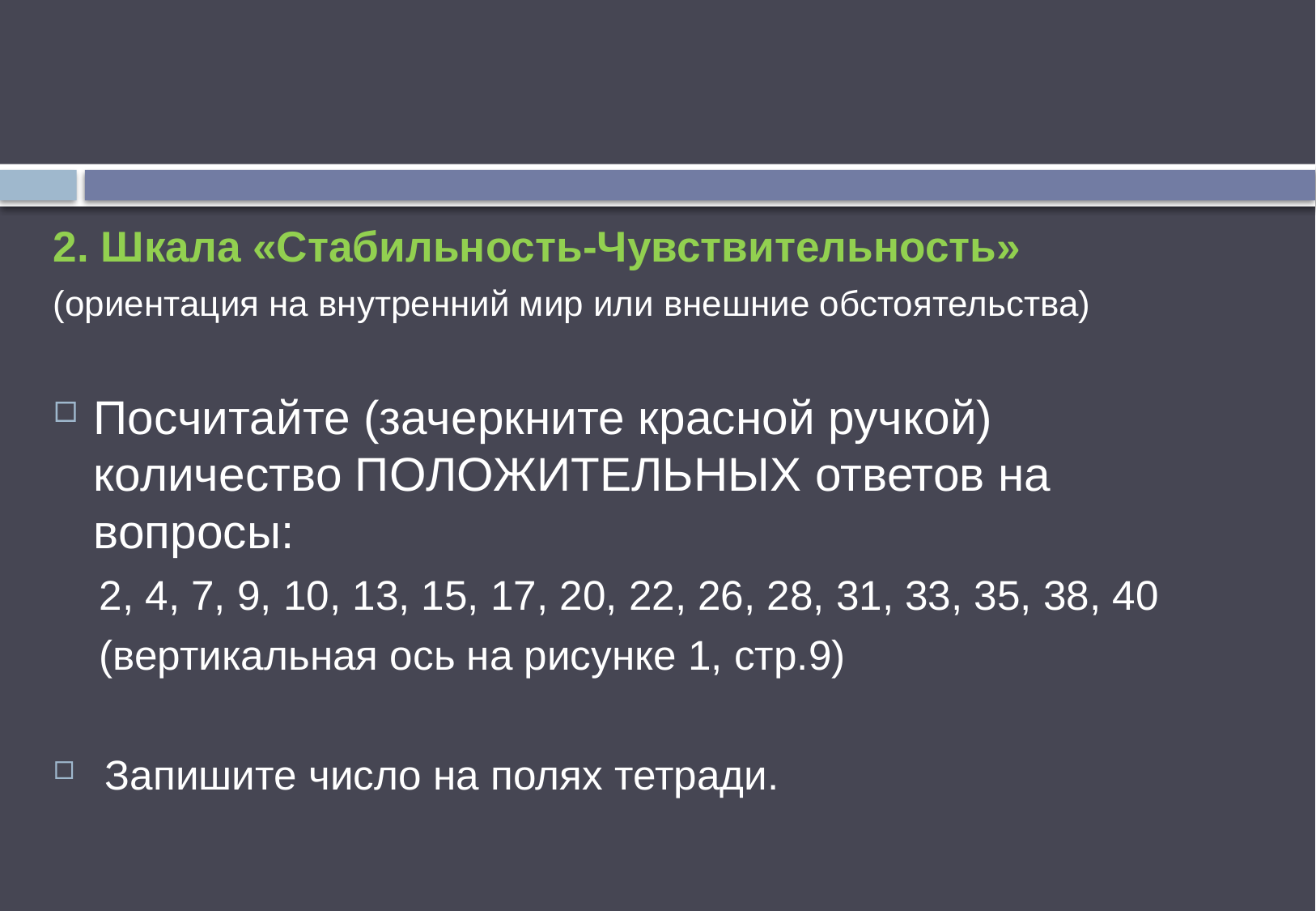

2. Шкала «Стабильность-Чувствительность»
(ориентация на внутренний мир или внешние обстоятельства)

Посчитайте (зачеркните красной ручкой) количество ПОЛОЖИТЕЛЬНЫХ ответов на вопросы:
    2, 4, 7, 9, 10, 13, 15, 17, 20, 22, 26, 28, 31, 33, 35, 38, 40
    (вертикальная ось на рисунке 1, стр.9)

 Запишите число на полях тетради.